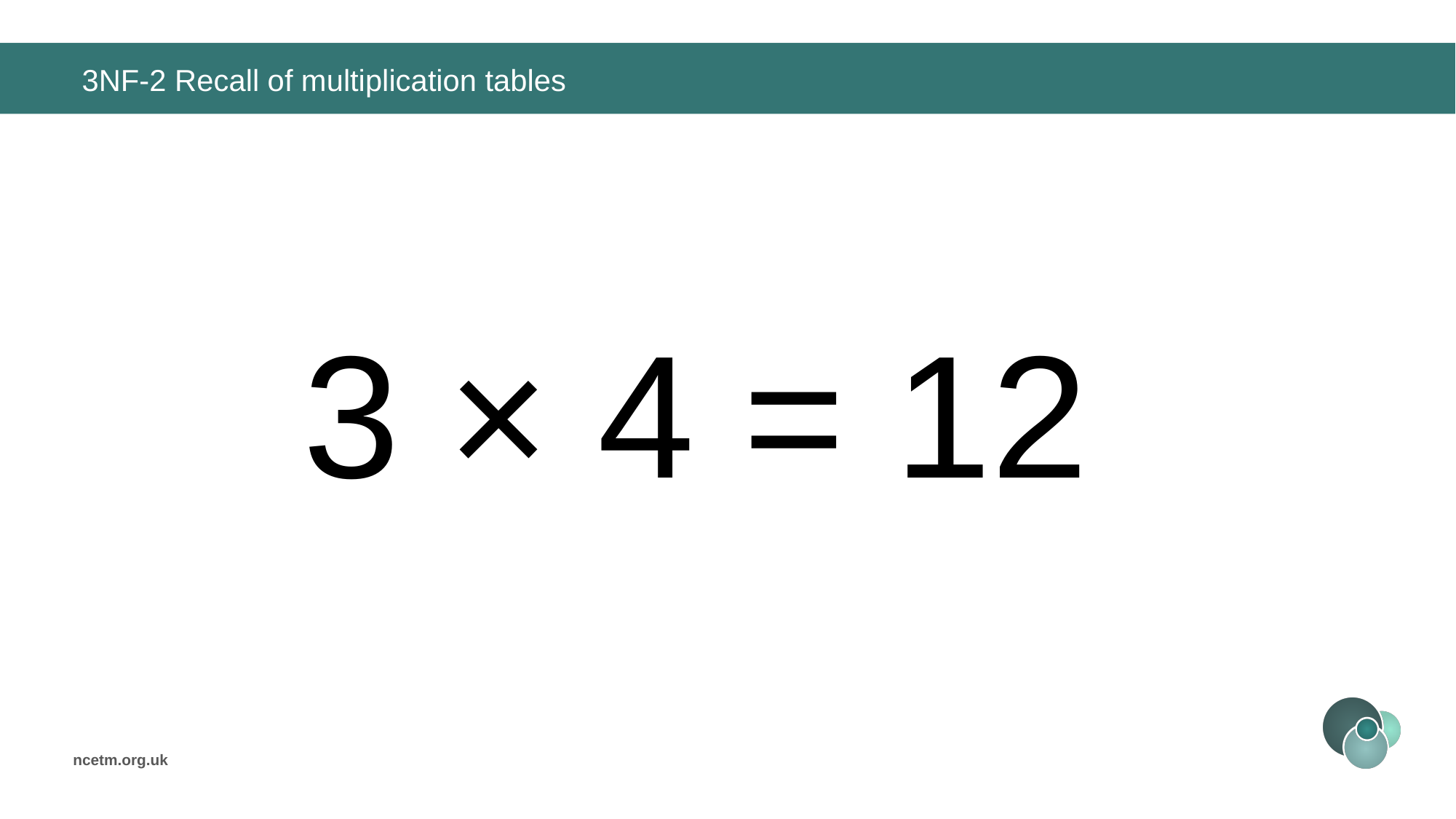

# 3NF-2 Recall of multiplication tables
3 × 4 =
12